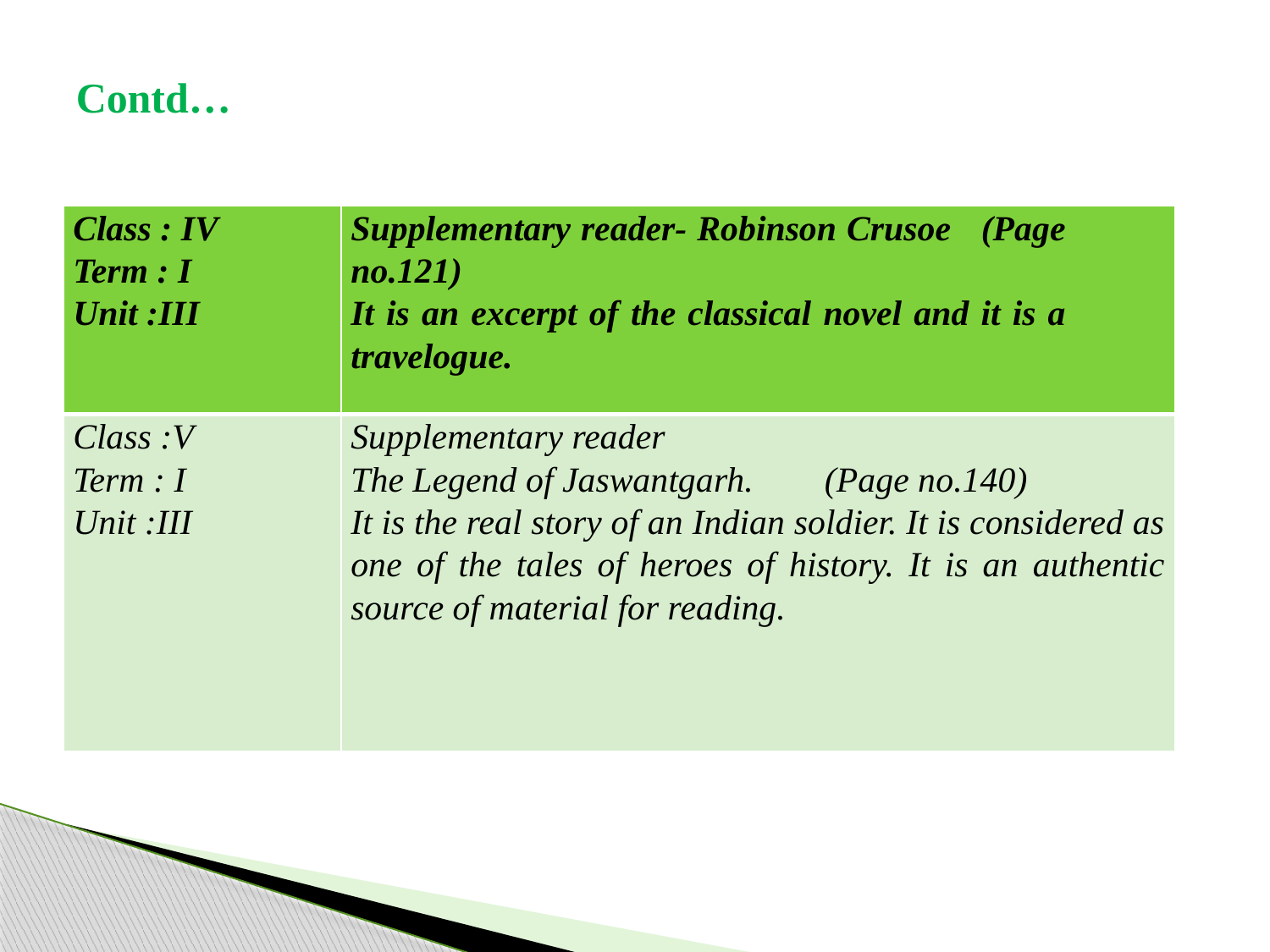

# Contd…
| Class : IV Term : I Unit :III | Supplementary reader- Robinson Crusoe (Page no.121) It is an excerpt of the classical novel and it is a travelogue. |
| --- | --- |
| Class :V Term : I Unit :III | Supplementary reader The Legend of Jaswantgarh. (Page no.140) It is the real story of an Indian soldier. It is considered as one of the tales of heroes of history. It is an authentic source of material for reading. |